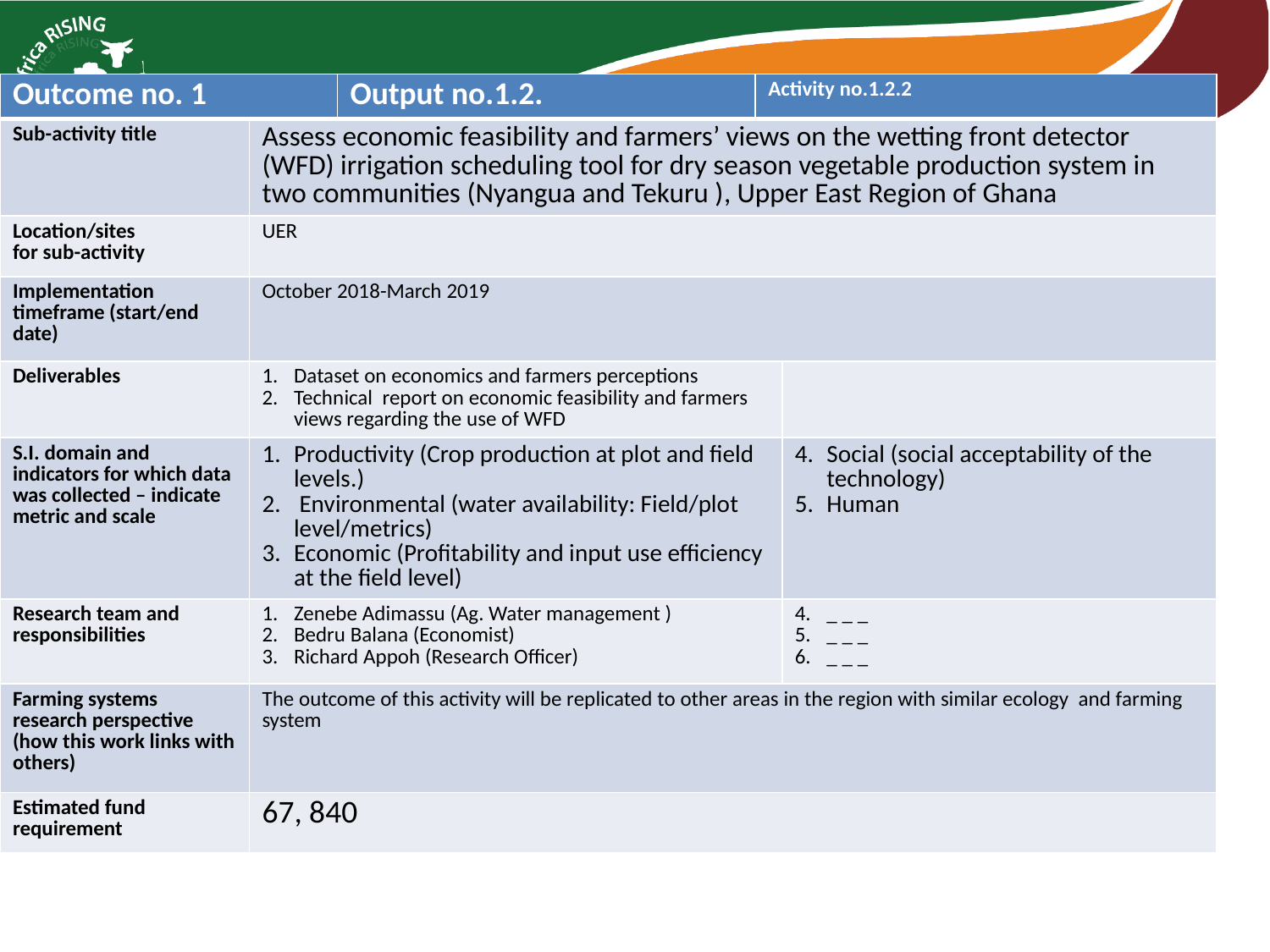

| Outcome no. 1 |  | Output no.1.2. | Activity no.1.2.2 |  |
| --- | --- | --- | --- | --- |
| Sub-activity title | Assess economic feasibility and farmers’ views on the wetting front detector (WFD) irrigation scheduling tool for dry season vegetable production system in two communities (Nyangua and Tekuru ), Upper East Region of Ghana |  |  |  |
| Location/sites for sub-activity | UER |  |  |  |
| Implementation timeframe (start/end date) | October 2018-March 2019 |  |  |  |
| Deliverables | Dataset on economics and farmers perceptions Technical report on economic feasibility and farmers views regarding the use of WFD |  |  |  |
| S.I. domain and indicators for which data was collected – indicate metric and scale | Productivity (Crop production at plot and field levels.) Environmental (water availability: Field/plot level/metrics) Economic (Profitability and input use efficiency at the field level) |  |  | Social (social acceptability of the technology) Human |
| Research team and responsibilities | Zenebe Adimassu (Ag. Water management ) Bedru Balana (Economist) Richard Appoh (Research Officer) |  |  | \_ \_ \_ \_ \_ \_ \_ \_ \_ |
| Farming systems research perspective (how this work links with others) | The outcome of this activity will be replicated to other areas in the region with similar ecology and farming system |  |  |  |
| Estimated fund requirement | 67, 840 |  |  |  |